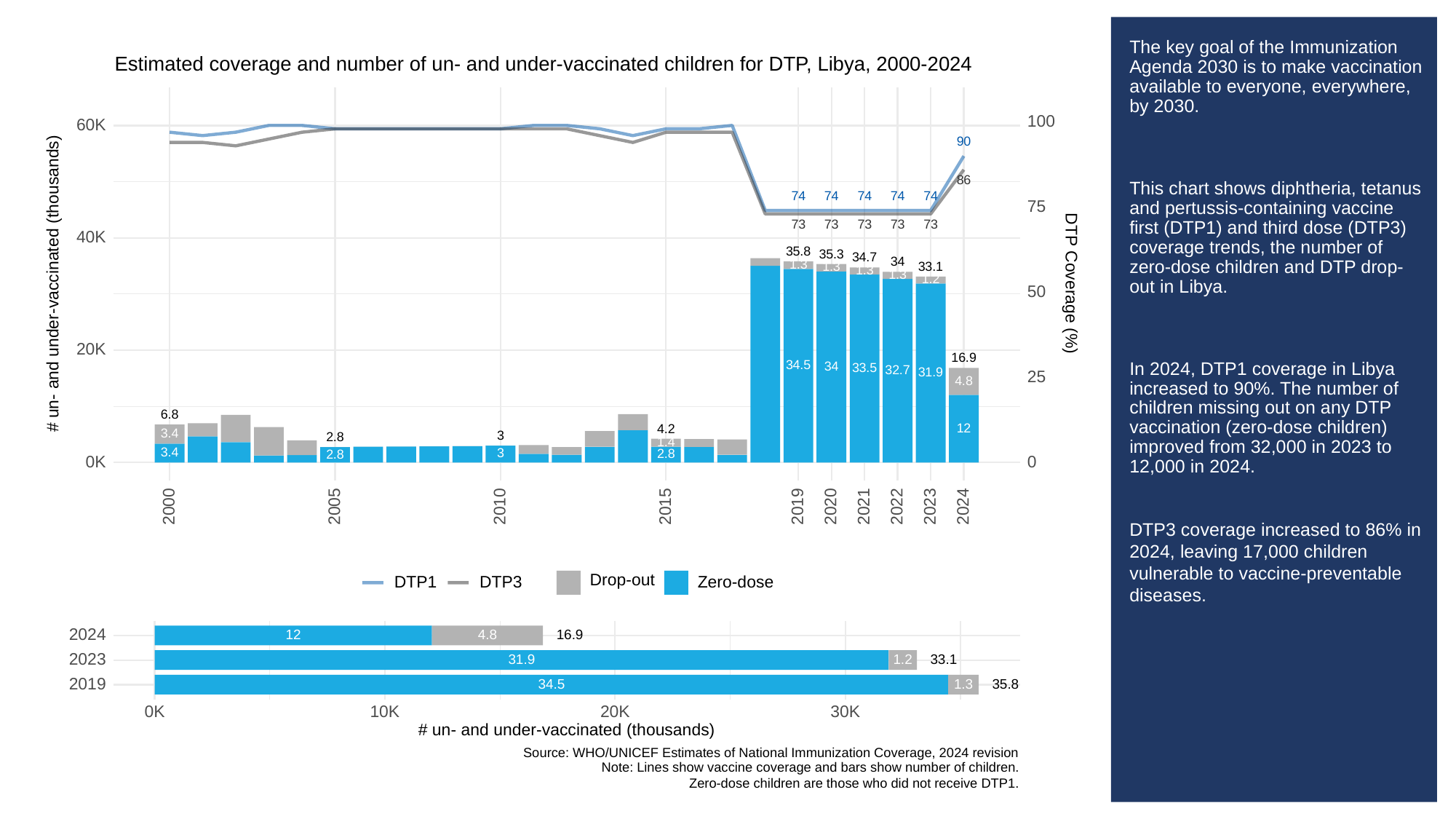

# The key goal of the Immunization Agenda 2030 is to make vaccination available to everyone, everywhere, by 2030.

This chart shows diphtheria, tetanus and pertussis-containing vaccine first (DTP1) and third dose (DTP3) coverage trends, the number of zero-dose children and DTP drop-out in Libya.

In 2024, DTP1 coverage in Libya increased to 90%. The number of children missing out on any DTP vaccination (zero-dose children) improved from 32,000 in 2023 to 12,000 in 2024.

DTP3 coverage increased to 86% in 2024, leaving 17,000 children vulnerable to vaccine-preventable diseases.

Estimated coverage and number of un- and under-vaccinated children for DTP, Libya, 2000-2024

100
60K

90
86

74
74
74
74
74
75
73
73
73
73
73
40K

35.8
35.3
34.7
34

1.3

33.1
1.3

1.3

1.3

1.2
# un- and under-vaccinated (thousands)
DTP Coverage (%)

50

20K

16.9
34.5
34
33.5
32.7

31.9
25
4.8

6.8

12

4.2

3.4

3
2.8

1.4

3.4
3
2.8
2.8

0K
0

2023
2000
2005
2010
2015
2019
2020
2021
2022
2024

Drop-out
DTP3
Zero-dose
DTP1

2024
4.8
16.9
12

2023
31.9
33.1
1.2

2019
34.5
1.3
35.8

30K
0K
10K
20K
# un- and under-vaccinated (thousands)
Source: WHO/UNICEF Estimates of National Immunization Coverage, 2024 revision
Note: Lines show vaccine coverage and bars show number of children.
Zero-dose children are those who did not receive DTP1.